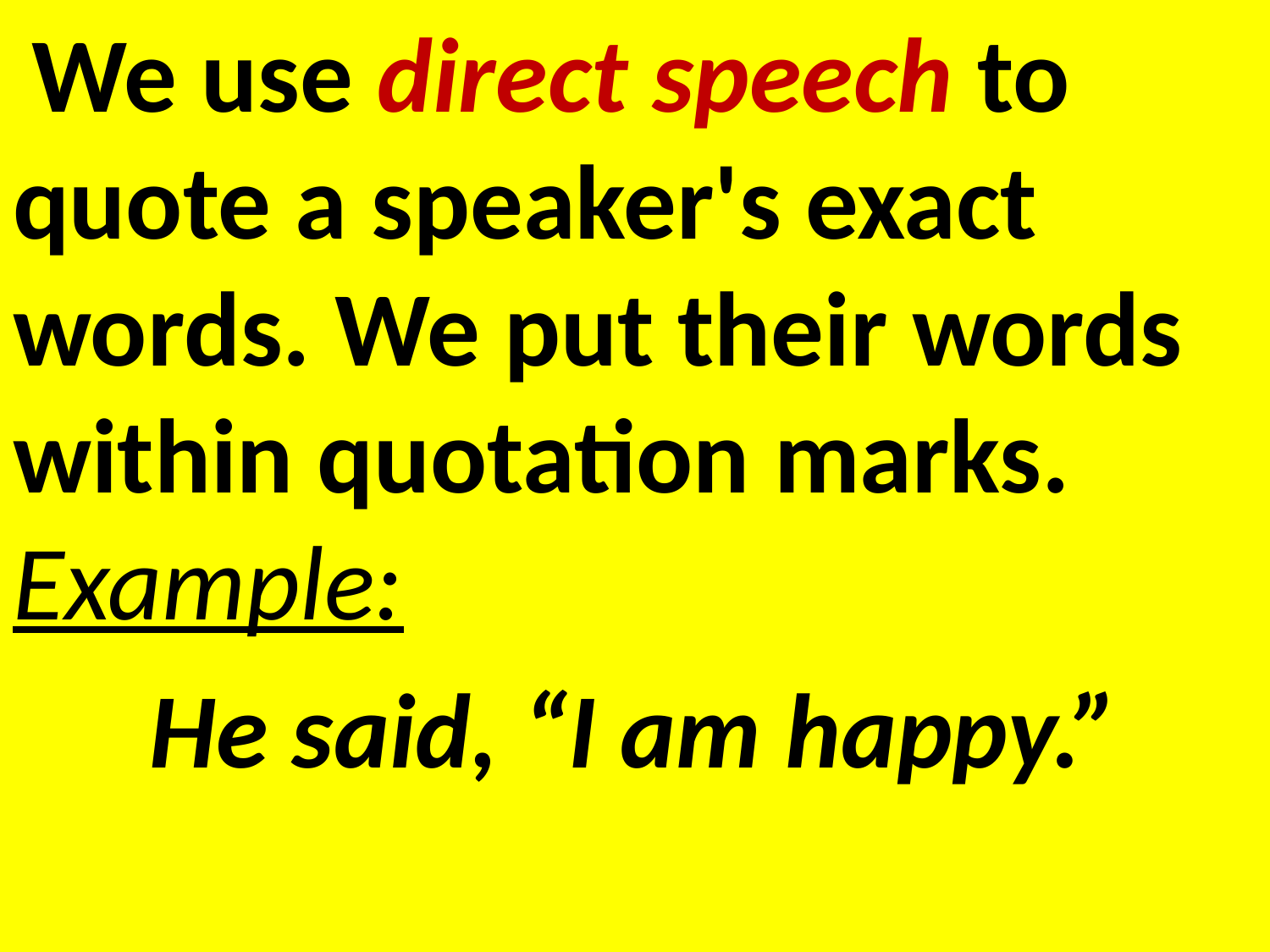

We use direct speech to quote a speaker's exact words. We put their words within quotation marks. Example:
He said, “I am happy.”

#